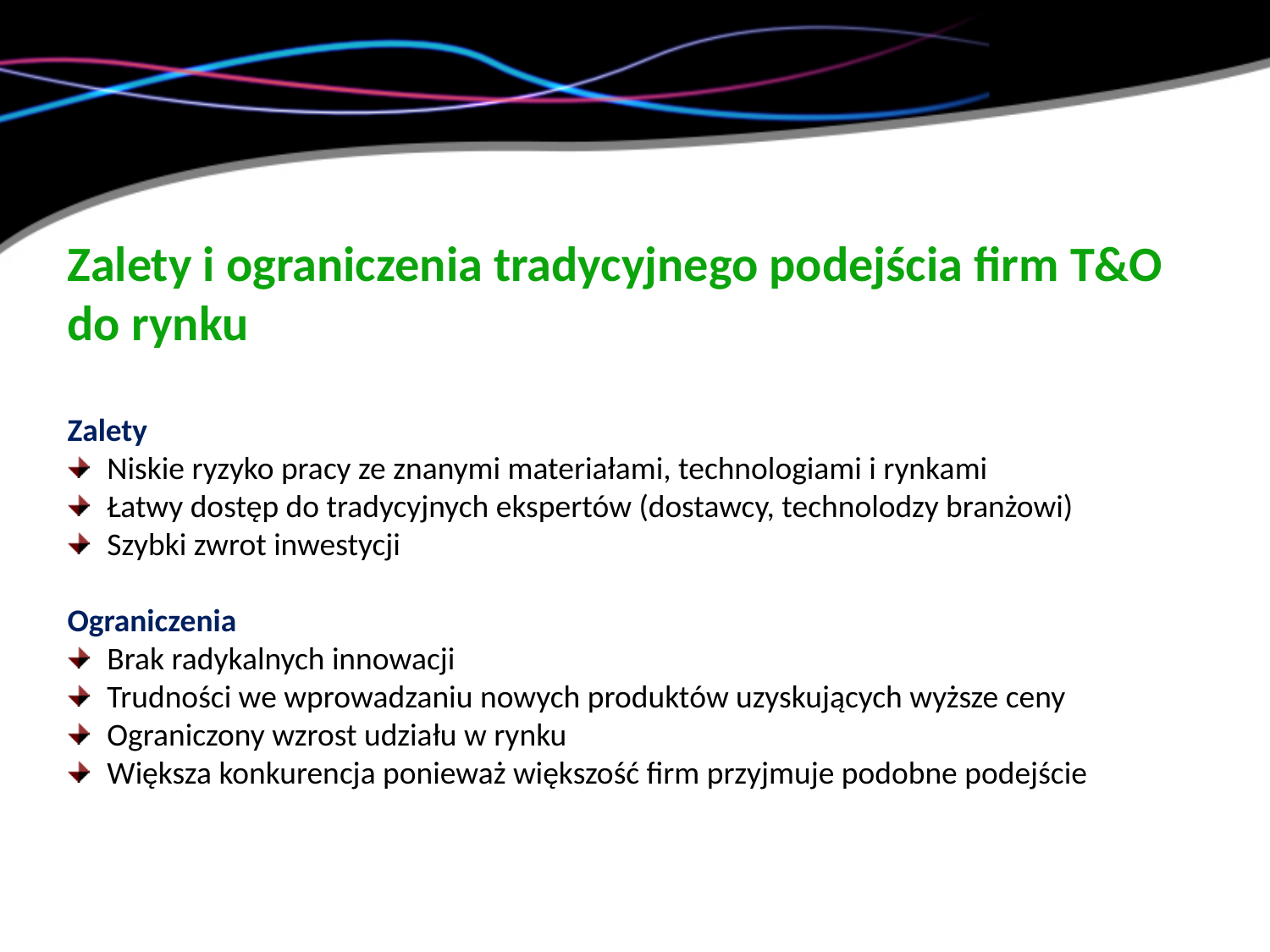

Zalety i ograniczenia tradycyjnego podejścia firm T&O do rynku

Zalety
Niskie ryzyko pracy ze znanymi materiałami, technologiami i rynkami
Łatwy dostęp do tradycyjnych ekspertów (dostawcy, technolodzy branżowi)
Szybki zwrot inwestycji

Ograniczenia
Brak radykalnych innowacji
Trudności we wprowadzaniu nowych produktów uzyskujących wyższe ceny
Ograniczony wzrost udziału w rynku
Większa konkurencja ponieważ większość firm przyjmuje podobne podejście